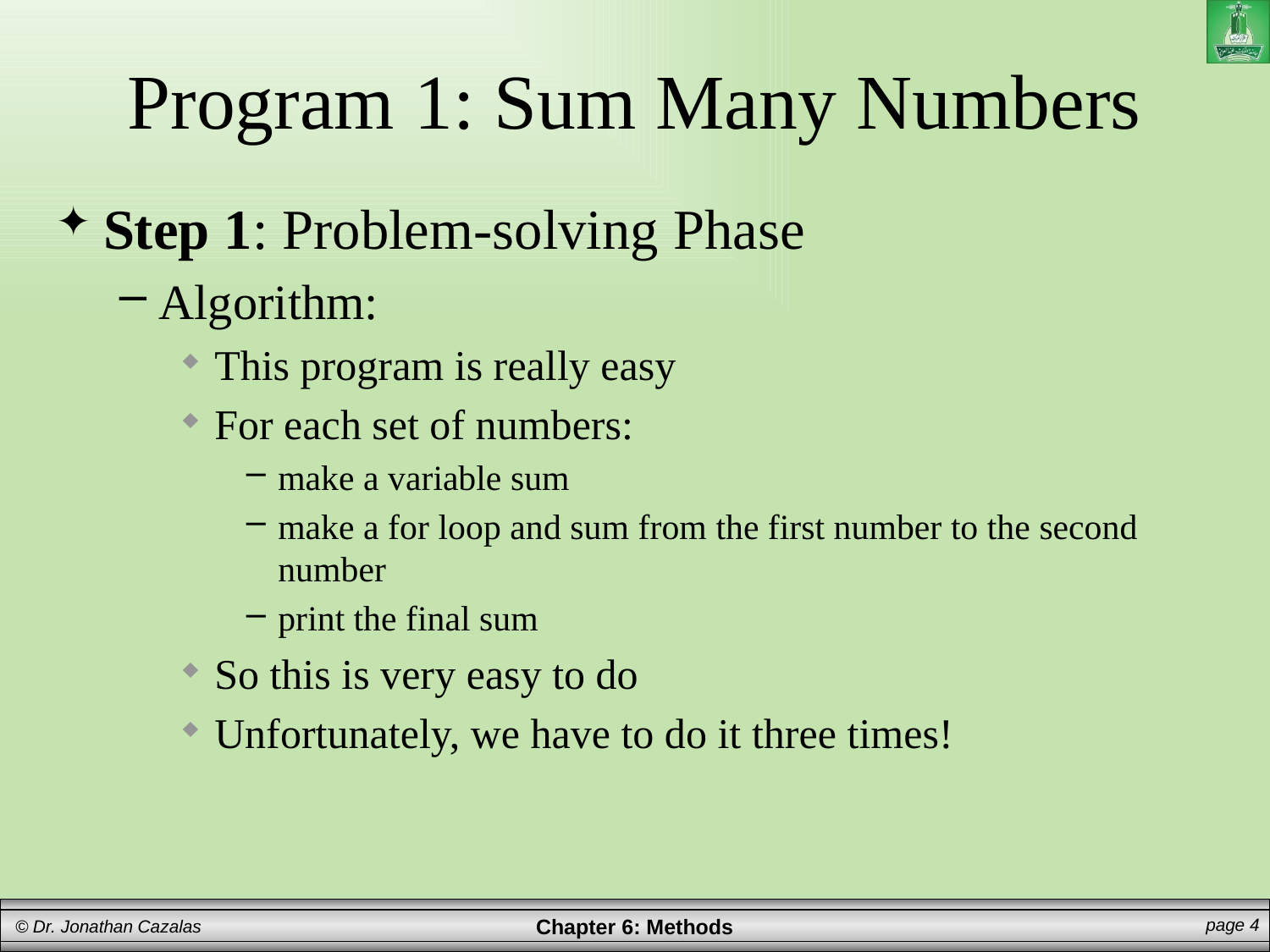

# Program 1: Sum Many Numbers
Step 1: Problem-solving Phase
Algorithm:
This program is really easy
For each set of numbers:
make a variable sum
make a for loop and sum from the first number to the second number
print the final sum
So this is very easy to do
Unfortunately, we have to do it three times!